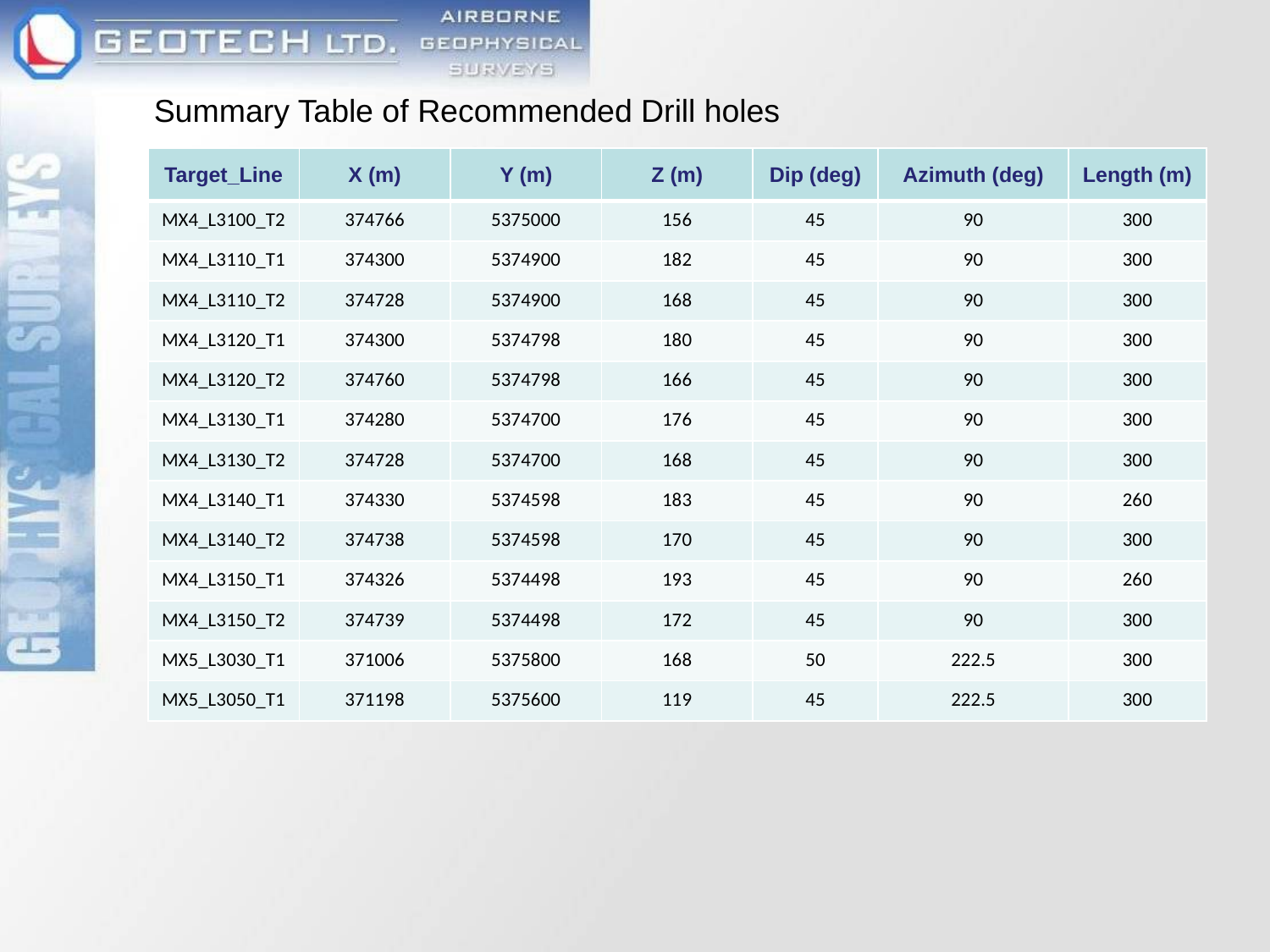

Summary Table of Recommended Drill holes
| Target\_Line | X (m) | Y (m) | Z (m) | Dip (deg) | Azimuth (deg) | Length (m) |
| --- | --- | --- | --- | --- | --- | --- |
| MX4\_L3100\_T2 | 374766 | 5375000 | 156 | 45 | 90 | 300 |
| MX4\_L3110\_T1 | 374300 | 5374900 | 182 | 45 | 90 | 300 |
| MX4\_L3110\_T2 | 374728 | 5374900 | 168 | 45 | 90 | 300 |
| MX4\_L3120\_T1 | 374300 | 5374798 | 180 | 45 | 90 | 300 |
| MX4\_L3120\_T2 | 374760 | 5374798 | 166 | 45 | 90 | 300 |
| MX4\_L3130\_T1 | 374280 | 5374700 | 176 | 45 | 90 | 300 |
| MX4\_L3130\_T2 | 374728 | 5374700 | 168 | 45 | 90 | 300 |
| MX4\_L3140\_T1 | 374330 | 5374598 | 183 | 45 | 90 | 260 |
| MX4\_L3140\_T2 | 374738 | 5374598 | 170 | 45 | 90 | 300 |
| MX4\_L3150\_T1 | 374326 | 5374498 | 193 | 45 | 90 | 260 |
| MX4\_L3150\_T2 | 374739 | 5374498 | 172 | 45 | 90 | 300 |
| MX5\_L3030\_T1 | 371006 | 5375800 | 168 | 50 | 222.5 | 300 |
| MX5\_L3050\_T1 | 371198 | 5375600 | 119 | 45 | 222.5 | 300 |